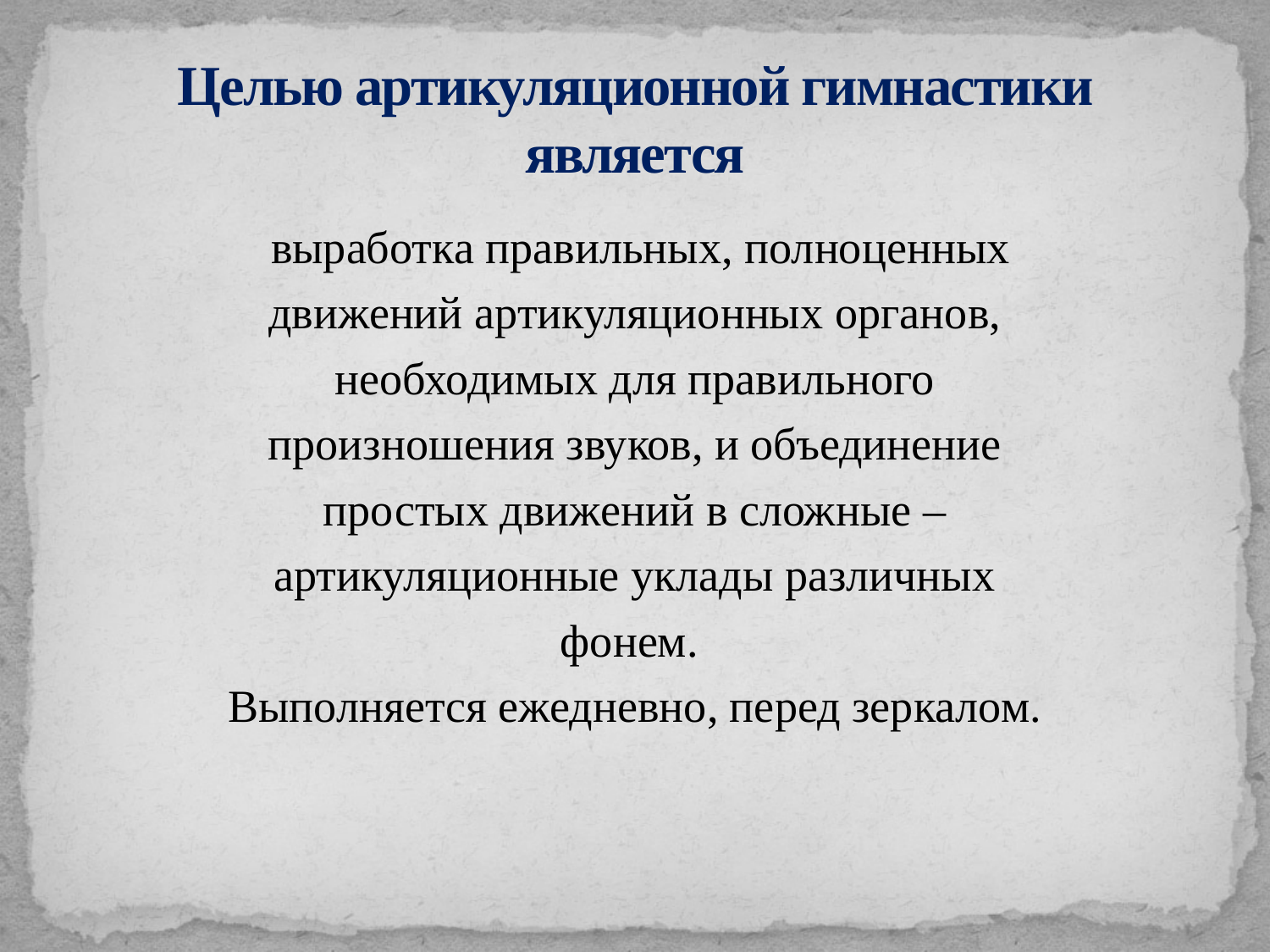

# Целью артикуляционной гимнастики является
 выработка правильных, полноценных
движений артикуляционных органов,
необходимых для правильного
произношения звуков, и объединение
простых движений в сложные –
артикуляционные уклады различных
фонем.
Выполняется ежедневно, перед зеркалом.